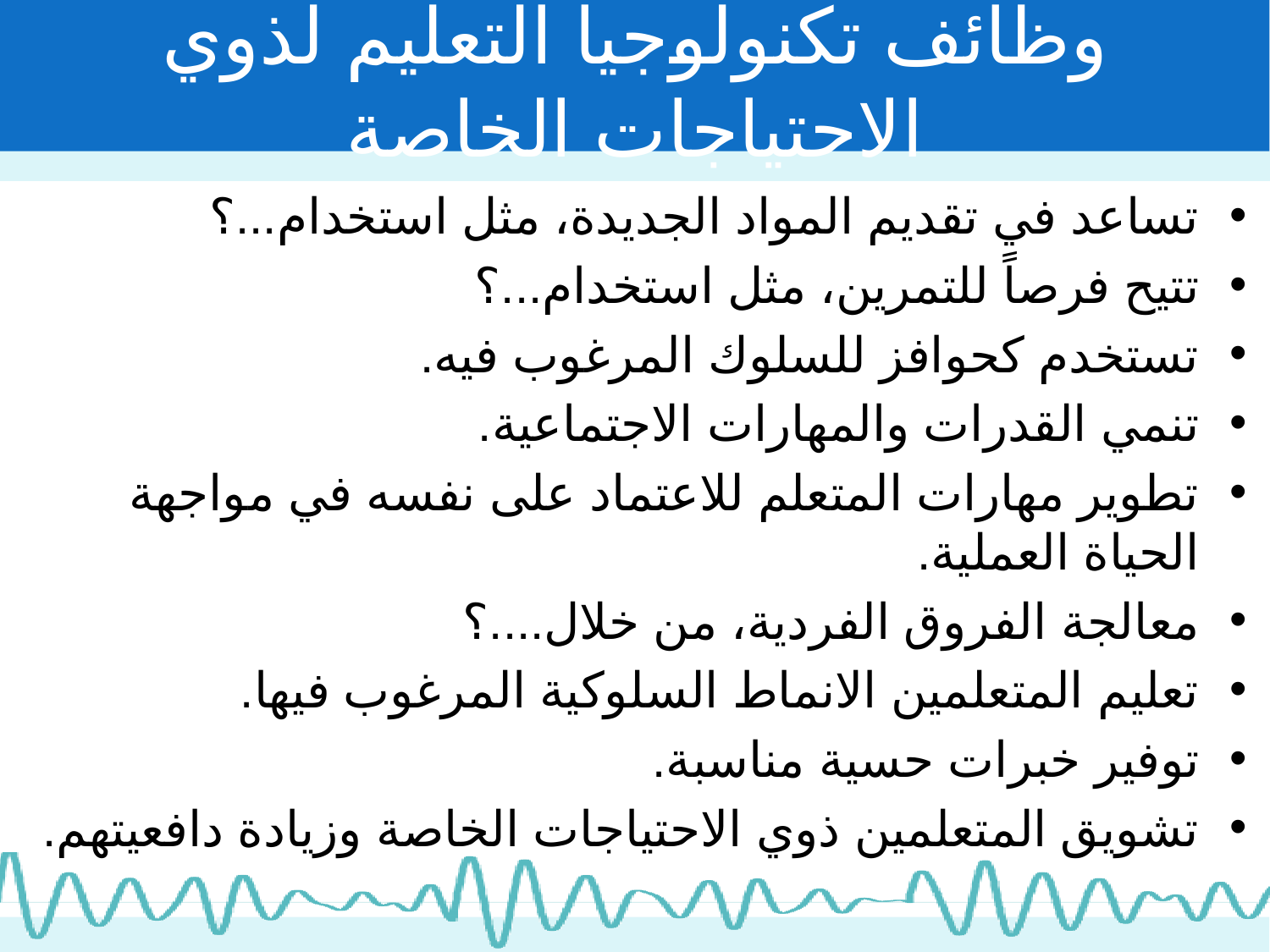

# وظائف تكنولوجيا التعليم لذوي الاحتياجات الخاصة
تساعد في تقديم المواد الجديدة، مثل استخدام...؟
تتيح فرصاً للتمرين، مثل استخدام...؟
تستخدم كحوافز للسلوك المرغوب فيه.
تنمي القدرات والمهارات الاجتماعية.
تطوير مهارات المتعلم للاعتماد على نفسه في مواجهة الحياة العملية.
معالجة الفروق الفردية، من خلال....؟
تعليم المتعلمين الانماط السلوكية المرغوب فيها.
توفير خبرات حسية مناسبة.
تشويق المتعلمين ذوي الاحتياجات الخاصة وزيادة دافعيتهم.